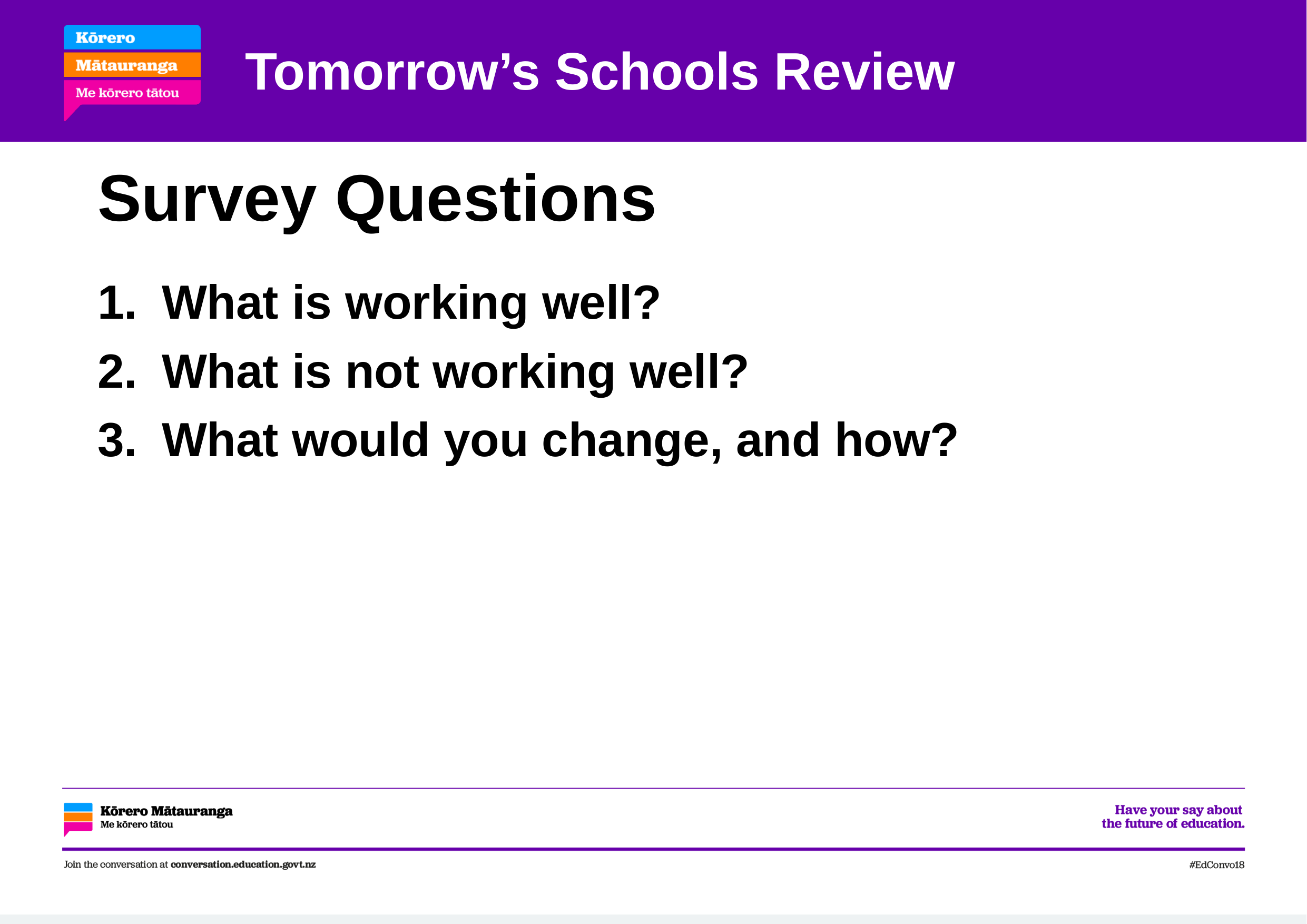

# Survey Questions
What is working well?
What is not working well?
What would you change, and how?